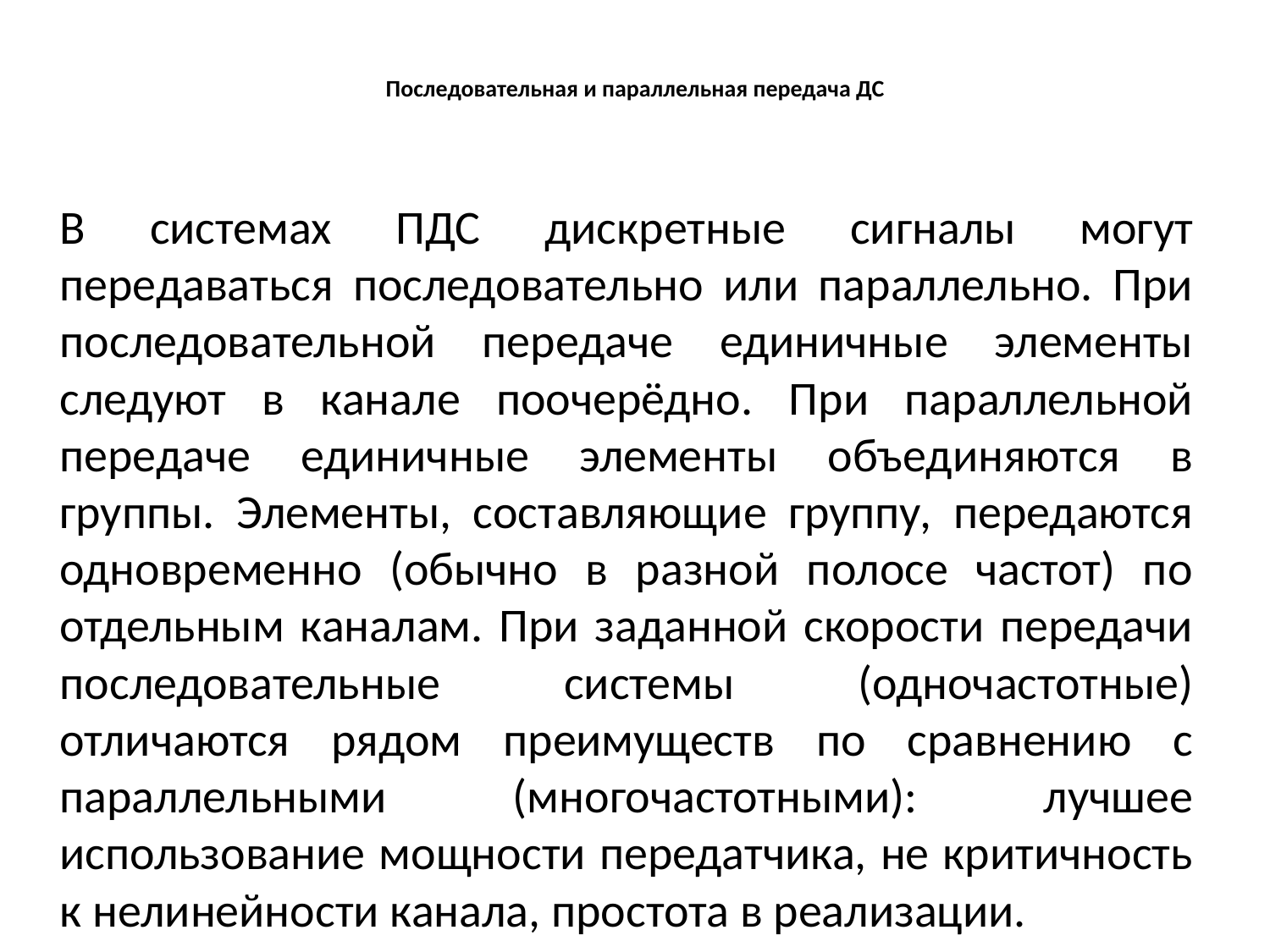

# Последовательная и параллельная передача ДС
	В системах ПДС дискретные сигналы могут передаваться последовательно или параллельно. При последовательной передаче единичные элементы следуют в канале поочерёдно. При параллельной передаче единичные элементы объединяются в группы. Элементы, составляющие группу, передаются одновременно (обычно в разной полосе частот) по отдельным каналам. При заданной скорости передачи последовательные системы (одночастотные) отличаются рядом преимуществ по сравнению с параллельными (многочастотными): лучшее использование мощности передатчика, не критичность к нелинейности канала, простота в реализации.